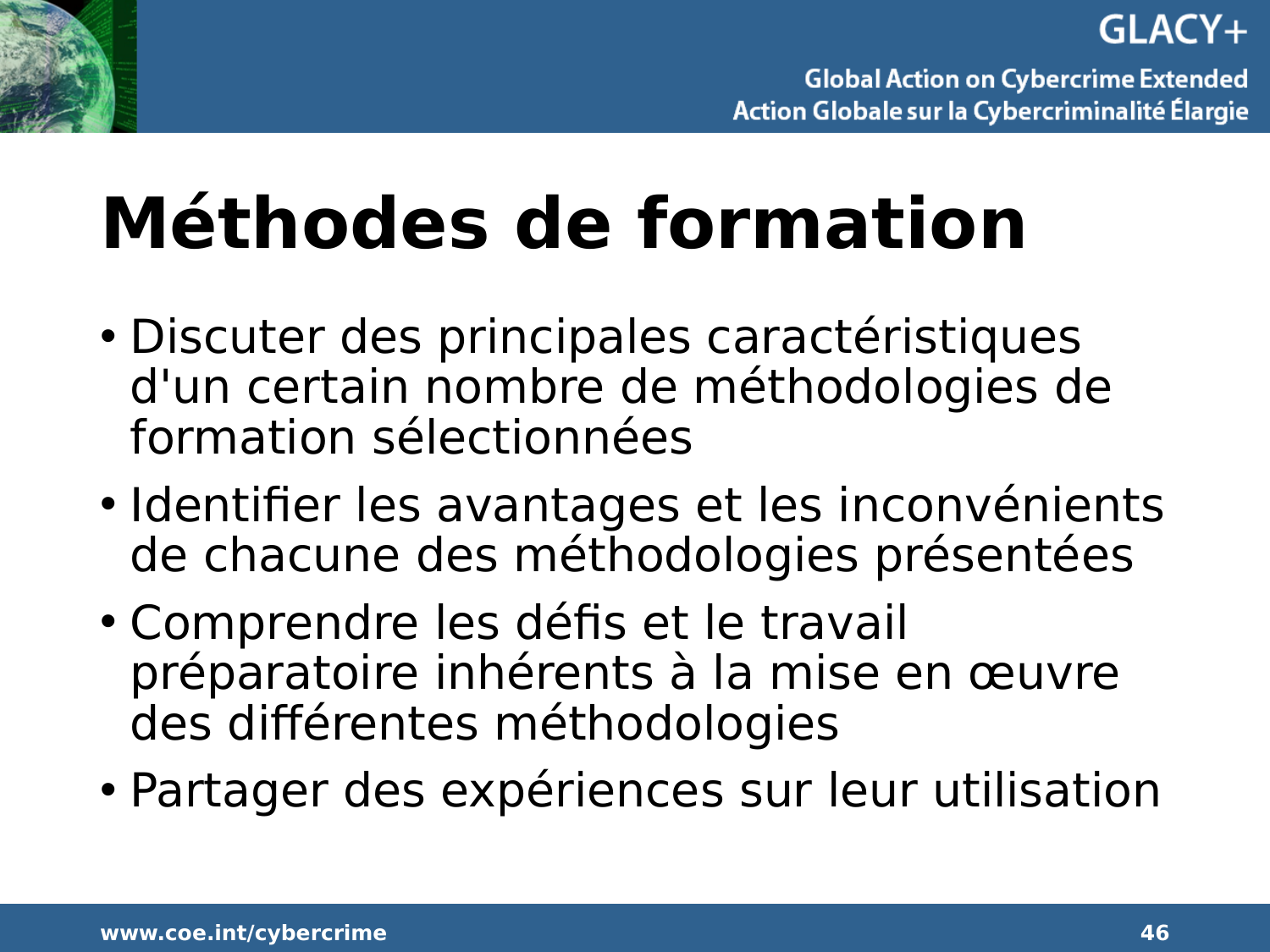

# Méthodes de formation
Discuter des principales caractéristiques d'un certain nombre de méthodologies de formation sélectionnées
Identifier les avantages et les inconvénients de chacune des méthodologies présentées
Comprendre les défis et le travail préparatoire inhérents à la mise en œuvre des différentes méthodologies
Partager des expériences sur leur utilisation
www.coe.int/cybercrime
46